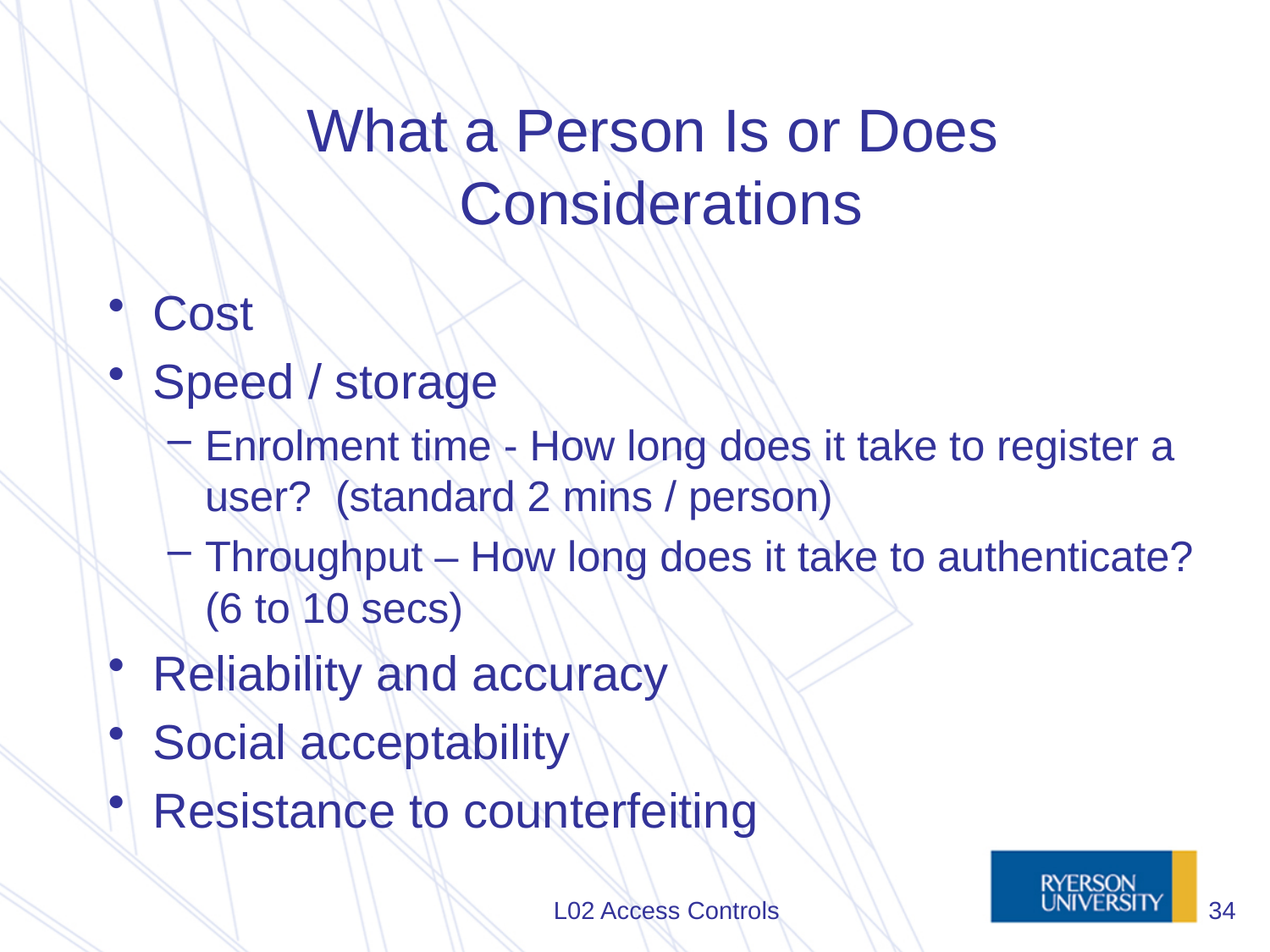

# What a Person Is or Does Considerations
Cost
Speed / storage
Enrolment time - How long does it take to register a user?  (standard 2 mins / person)
Throughput – How long does it take to authenticate?  (6 to 10 secs)
Reliability and accuracy
Social acceptability
Resistance to counterfeiting
L02 Access Controls
34